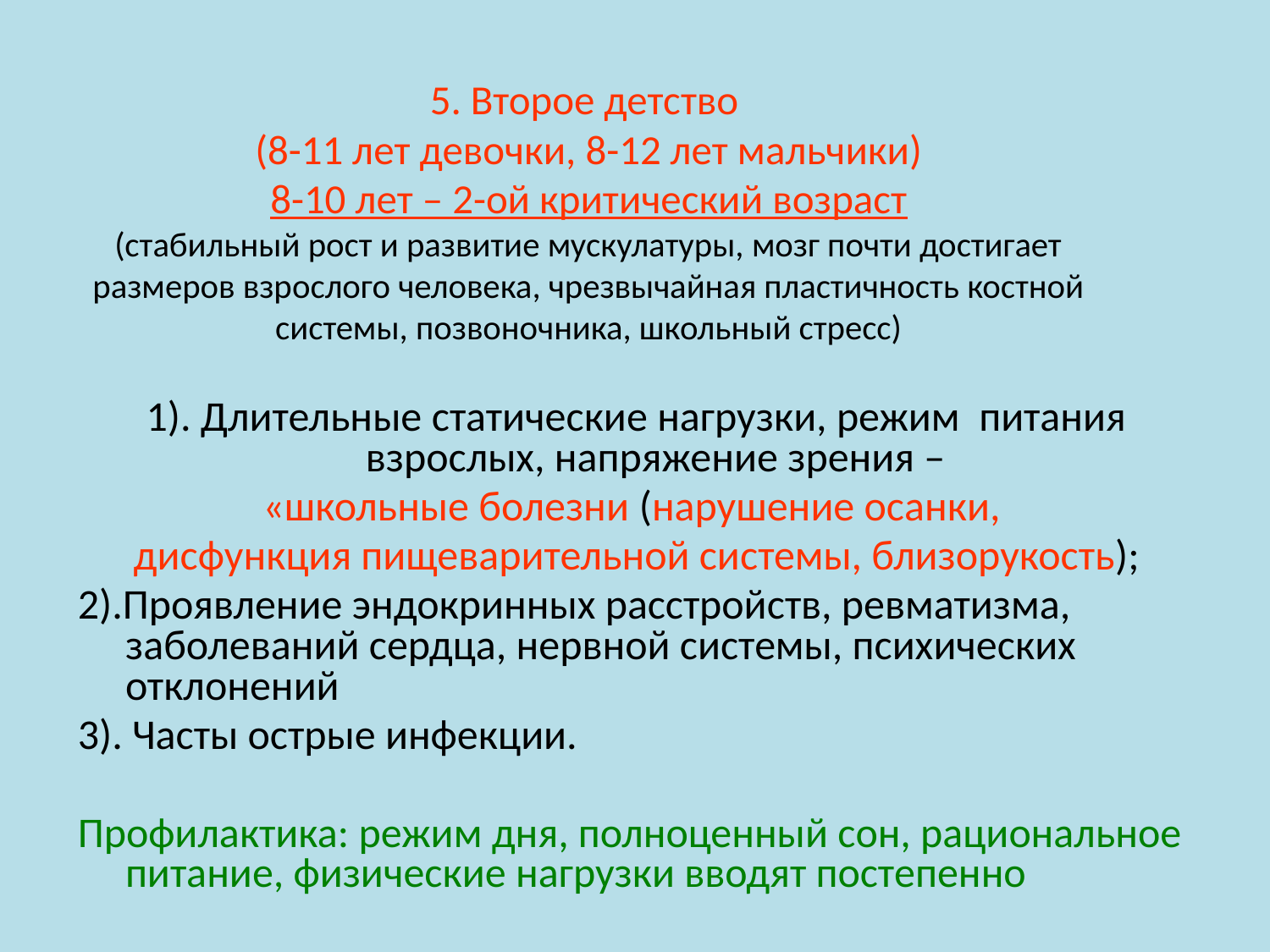

# 5. Второе детство (8-11 лет девочки, 8-12 лет мальчики) 8-10 лет – 2-ой критический возраст (стабильный рост и развитие мускулатуры, мозг почти достигает размеров взрослого человека, чрезвычайная пластичность костной системы, позвоночника, школьный стресс)

1). Длительные статические нагрузки, режим  питания взрослых, напряжение зрения –
«школьные болезни (нарушение осанки,
дисфункция пищеварительной системы, близорукость);
2).Проявление эндокринных расстройств, ревматизма, заболеваний сердца, нервной системы, психических отклонений
3). Часты острые инфекции.

Профилактика: режим дня, полноценный сон, рациональное питание, физические нагрузки вводят постепенно